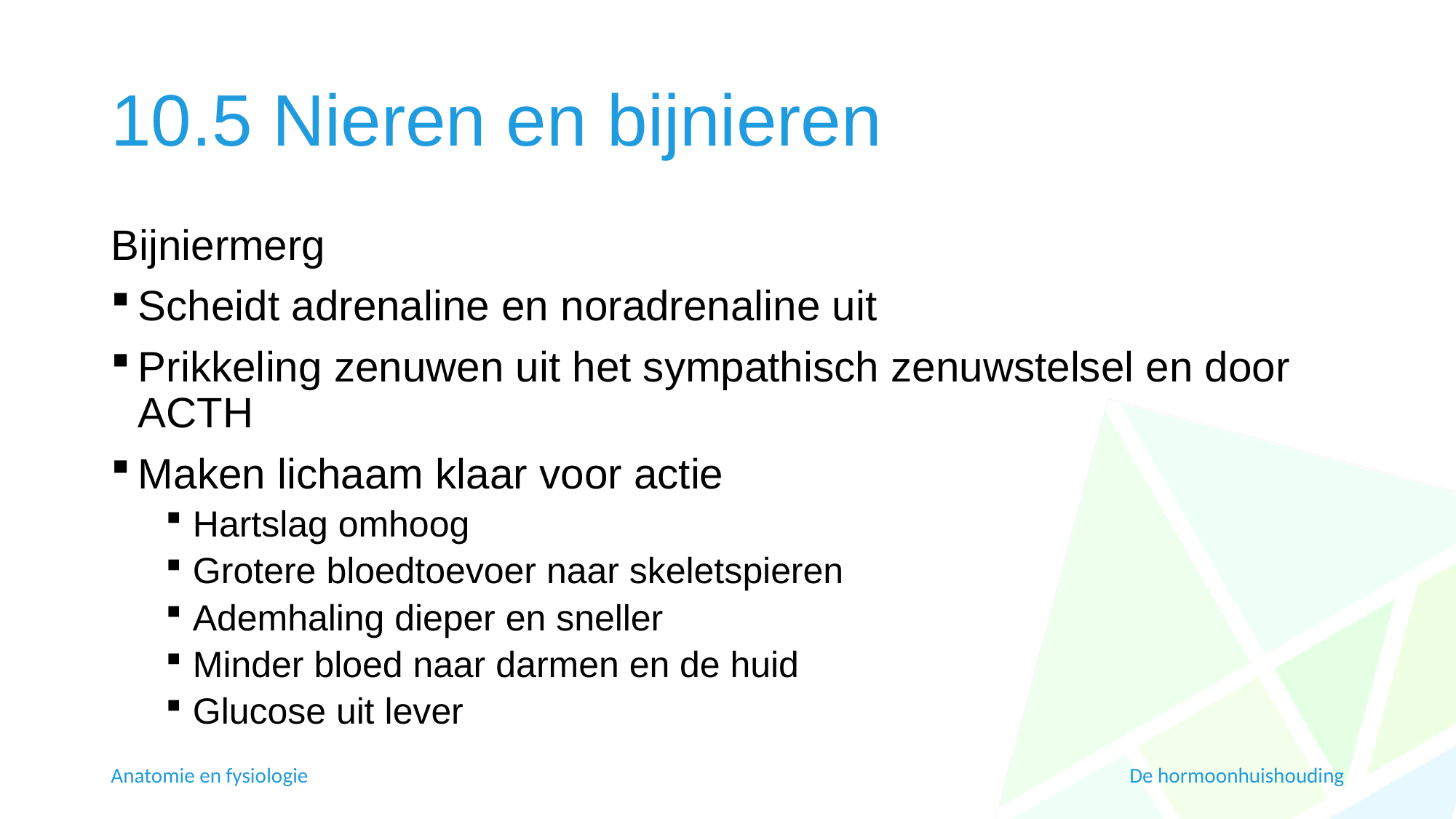

# 10.5 Nieren en bijnieren
Bijniermerg
Scheidt adrenaline en noradrenaline uit
Prikkeling zenuwen uit het sympathisch zenuwstelsel en door ACTH
Maken lichaam klaar voor actie
Hartslag omhoog
Grotere bloedtoevoer naar skeletspieren
Ademhaling dieper en sneller
Minder bloed naar darmen en de huid
Glucose uit lever

Anatomie en fysiologie
De hormoonhuishouding